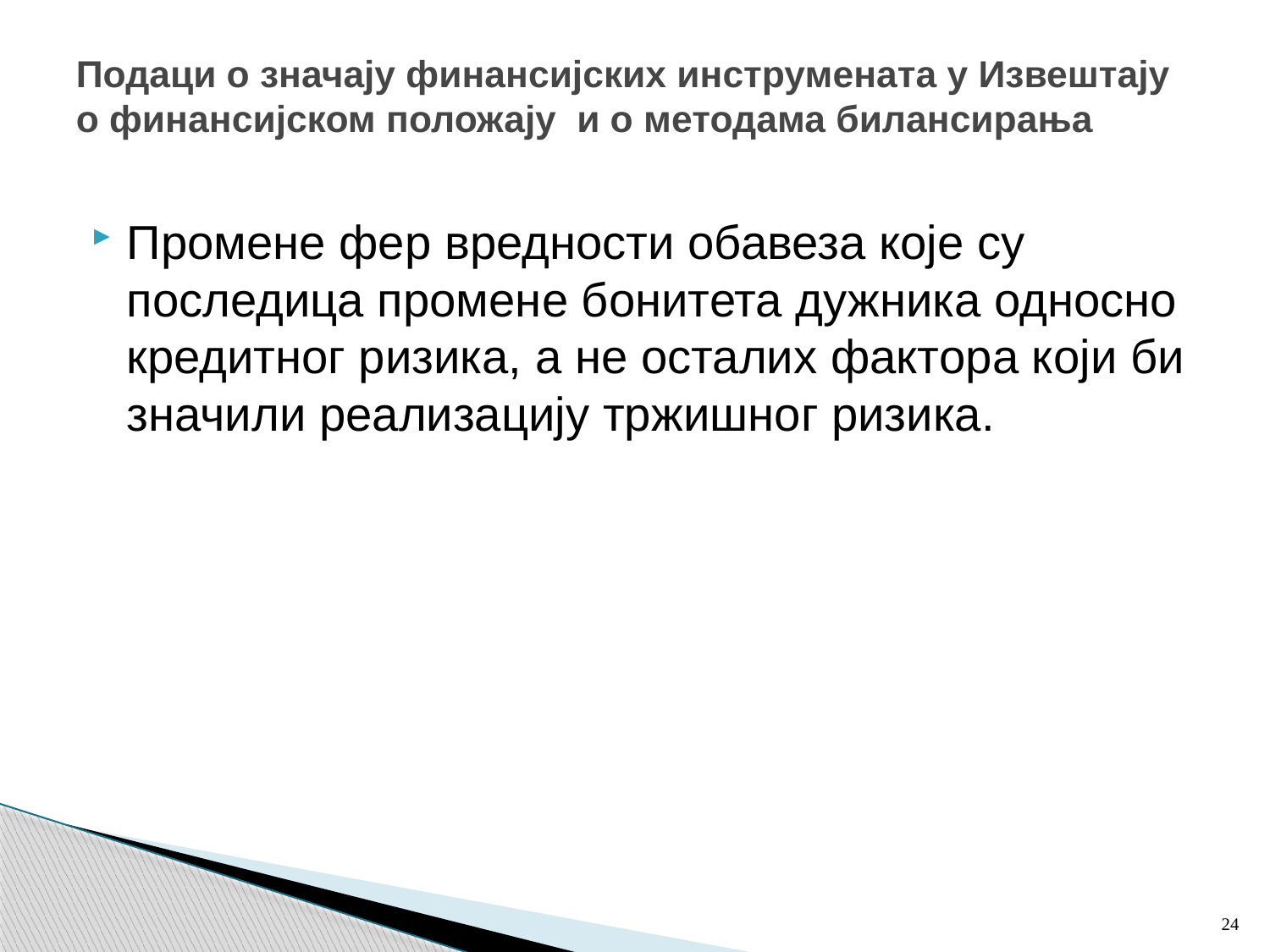

# Подаци о значају финансијских инструмената у Извештају о финансијском положају  и о методама билансирања
Промене фер вредности обавеза које су последица промене бонитета дужника односно кредитног ризика, а не осталих фактора који би значили реализацију тржишног ризика.
24